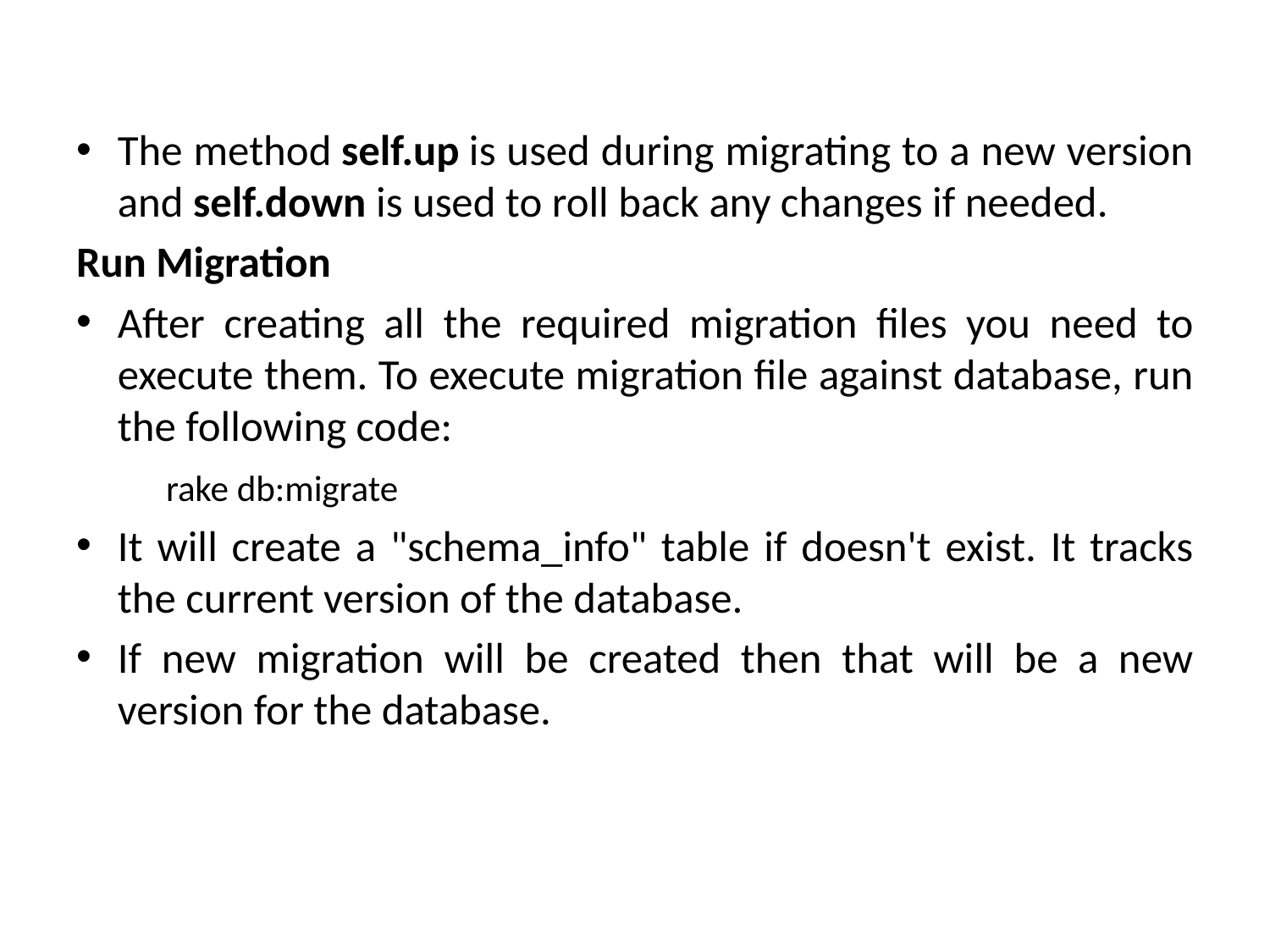

The method self.up is used during migrating to a new version and self.down is used to roll back any changes if needed.
Run Migration
After creating all the required migration files you need to execute them. To execute migration file against database, run the following code:
		rake db:migrate
It will create a "schema_info" table if doesn't exist. It tracks the current version of the database.
If new migration will be created then that will be a new version for the database.